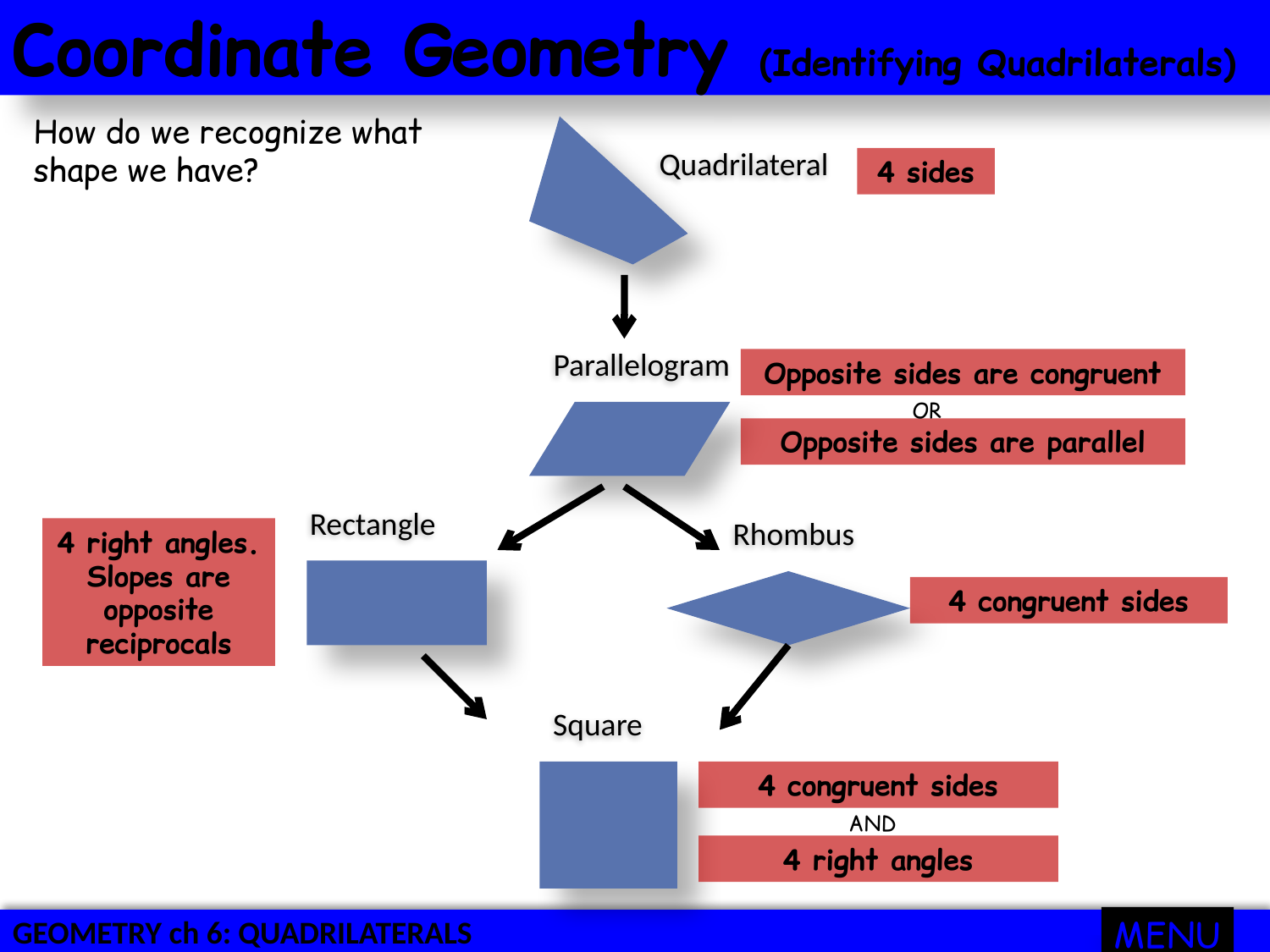

Coordinate Geometry (Identifying Quadrilaterals)
How do we recognize what shape we have?

Quadrilateral
4 sides
Parallelogram
Opposite sides are congruent
OR

Opposite sides are parallel
Rectangle
Rhombus
4 right angles.
Slopes are opposite reciprocals

4 congruent sides
Square

4 congruent sides
AND
4 right angles
MENU
GEOMETRY ch 6: QUADRILATERALS